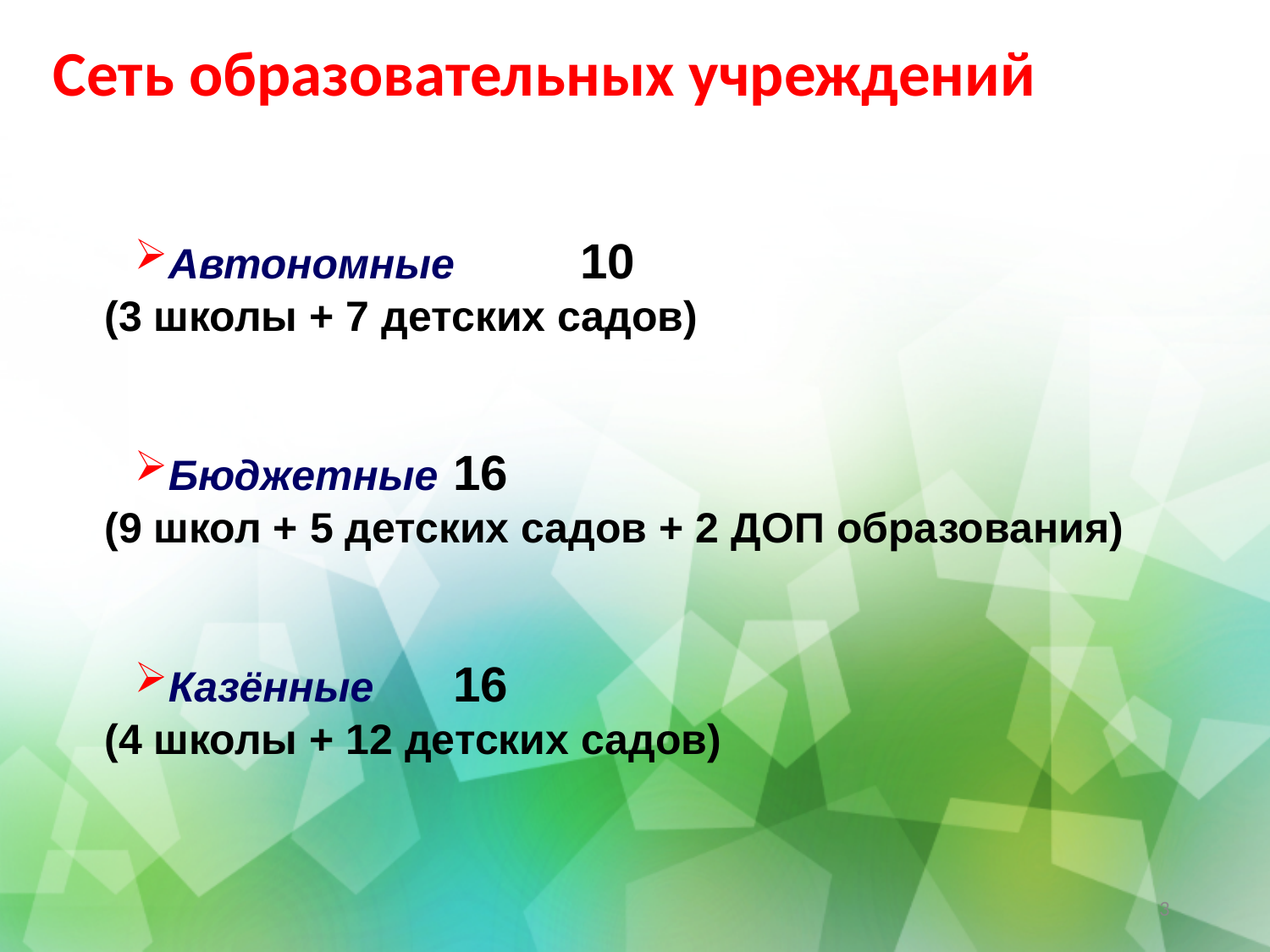

Сеть образовательных учреждений

Автономные 	10
(3 школы + 7 детских садов)

Бюджетные 	16
(9 школ + 5 детских садов + 2 ДОП образования)

Казённые	16
(4 школы + 12 детских садов)
3